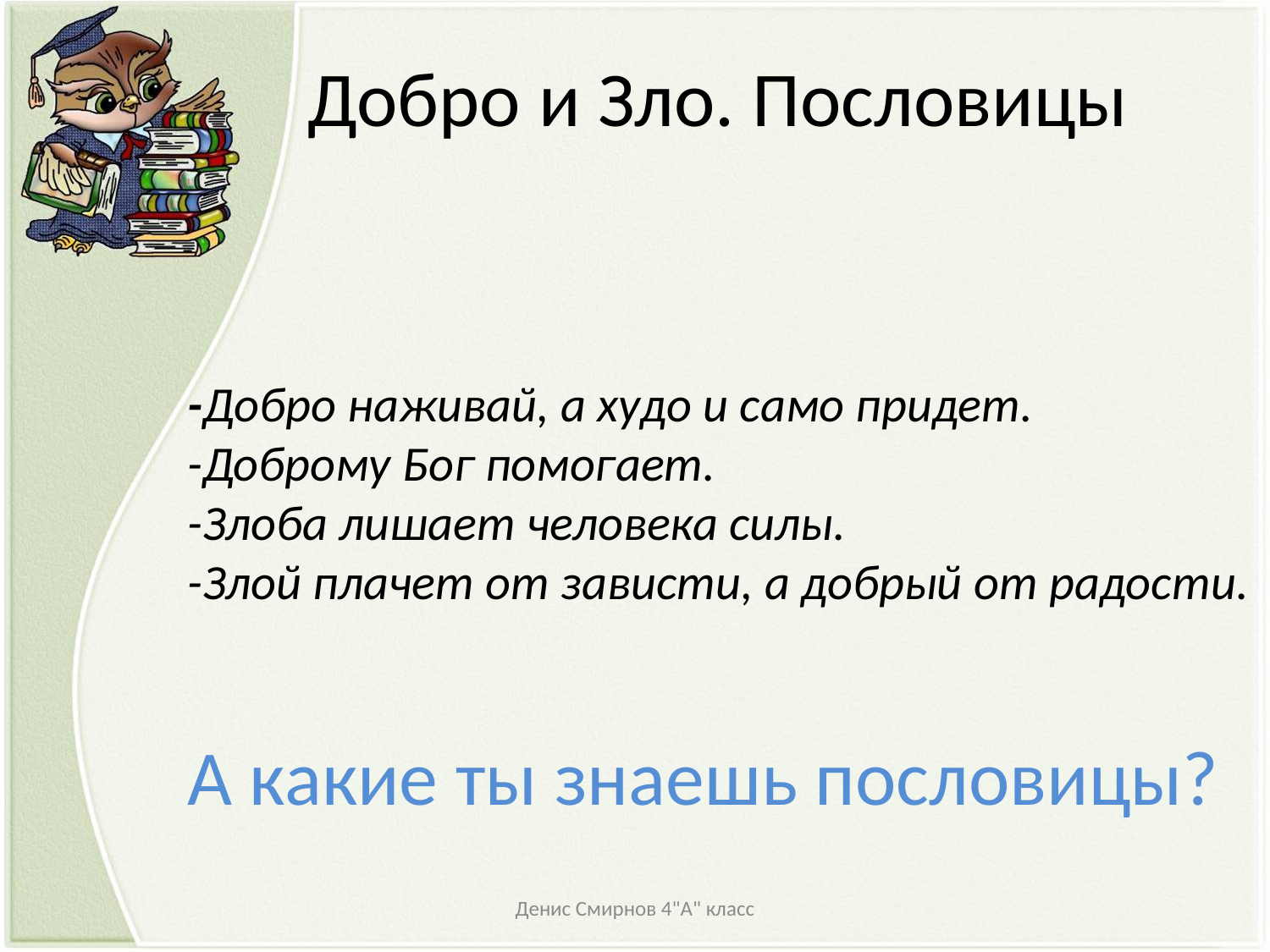

# Добро и Зло. Пословицы
-Добро наживай, а худо и само придет.
-Доброму Бог помогает.
-Злоба лишает человека силы.
-Злой плачет от зависти, а добрый от радости.

А какие ты знаешь пословицы?
Денис Смирнов 4"А" класс